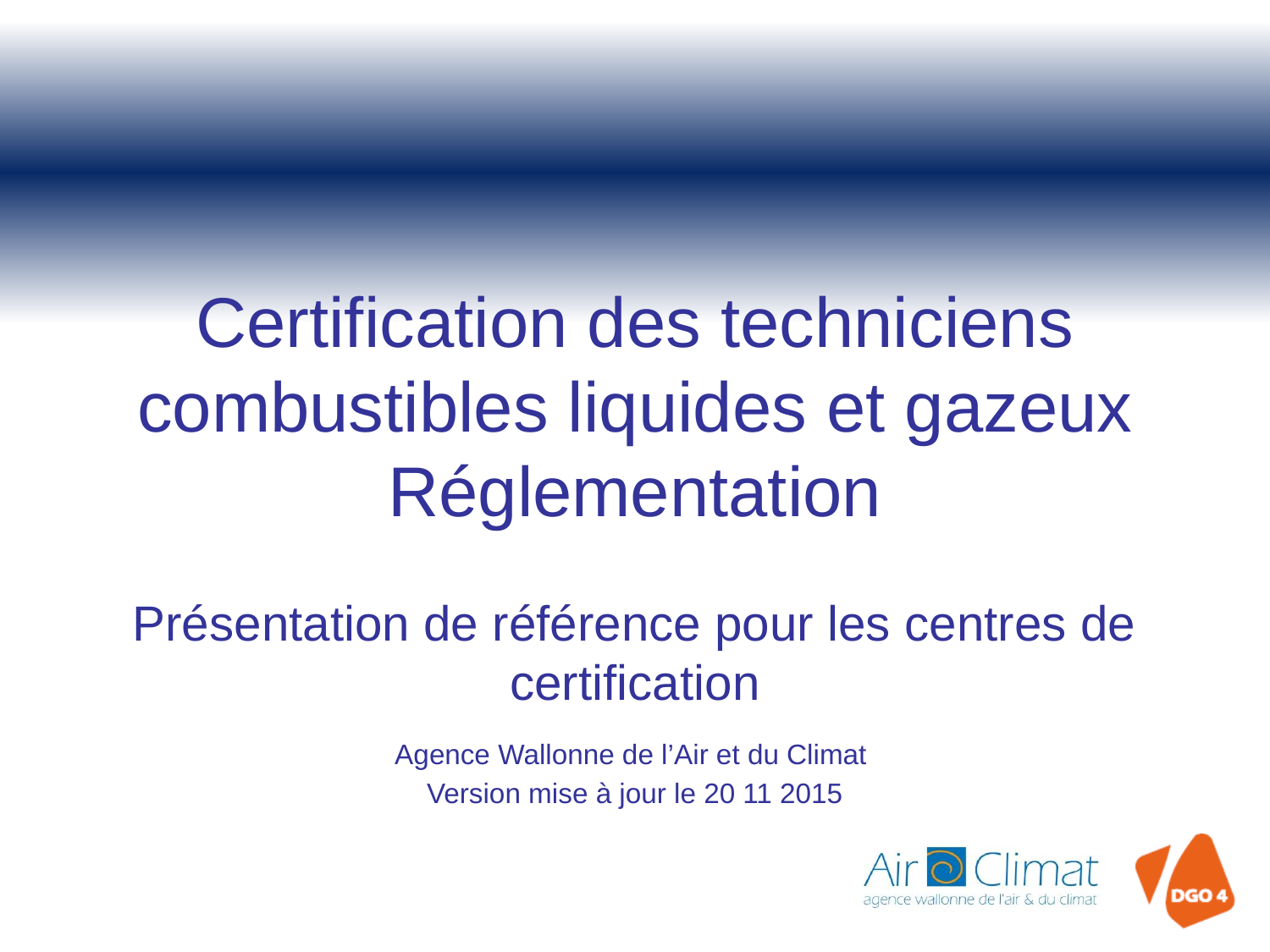

# Certification des techniciens combustibles liquides et gazeux Réglementation

Présentation de référence pour les centres de certification
Agence Wallonne de l’Air et du Climat
Version mise à jour le 20 11 2015